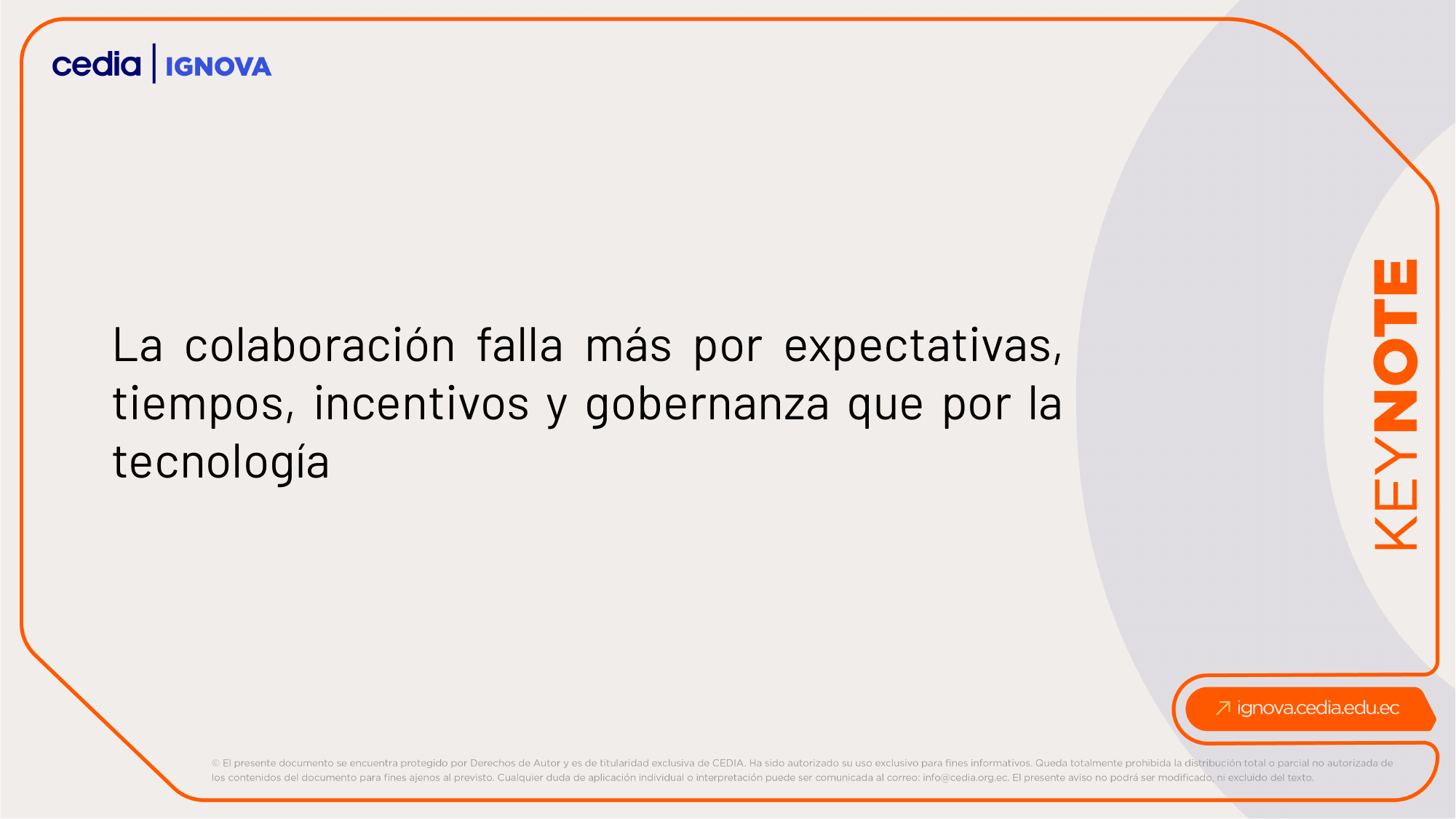

La colaboración falla más por expectativas, tiempos, incentivos y gobernanza que por la tecnología